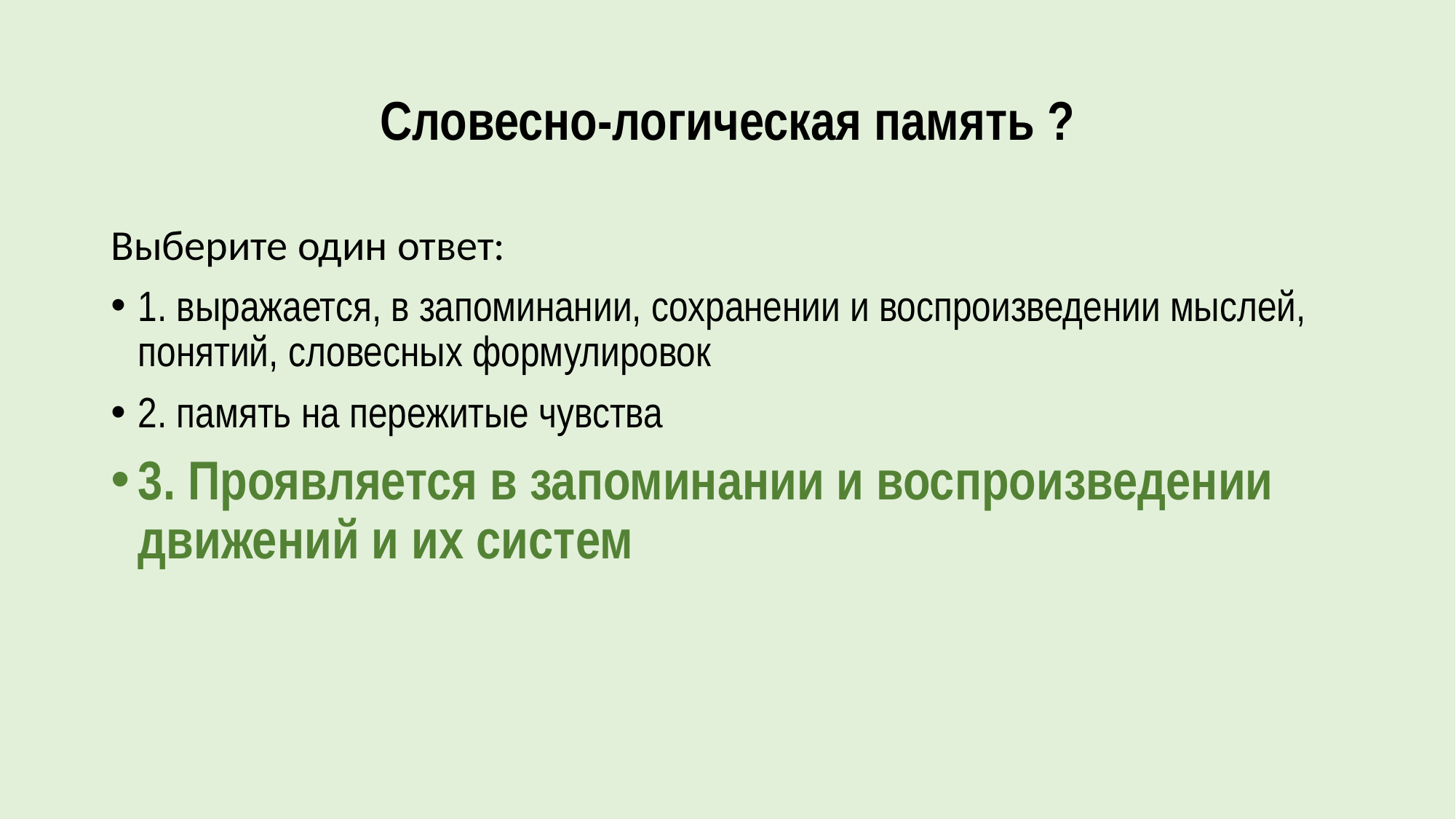

# Словесно-логическая память ?
Выберите один ответ:
1. выражается, в запоминании, сохранении и воспроизведении мыслей, понятий, словесных формулировок
2. память на пережитые чувства
3. Проявляется в запоминании и воспроизведении движений и их систем